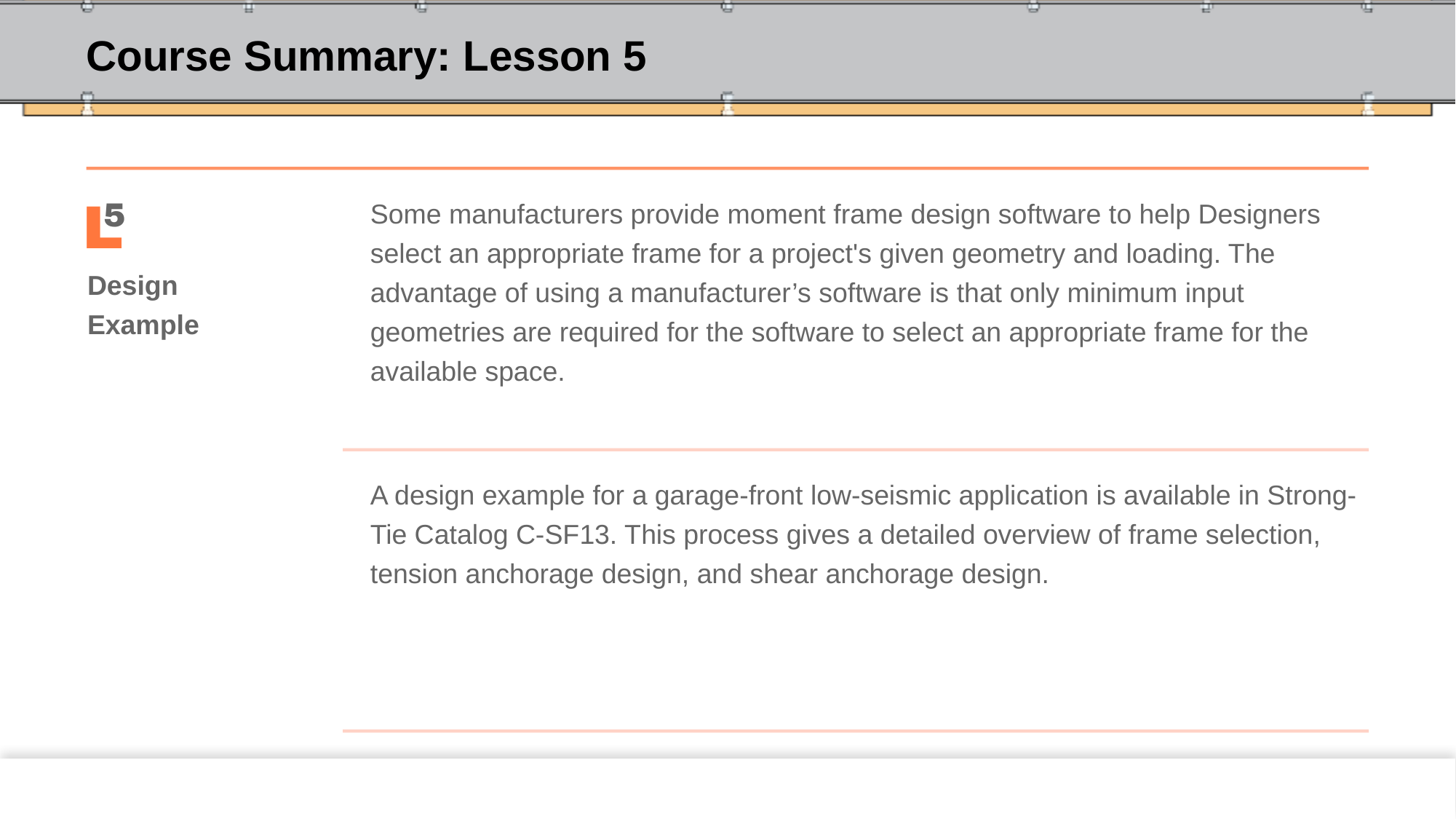

# Course Summary: Lesson 5

Some manufacturers provide moment frame design software to help Designers select an appropriate frame for a project's given geometry and loading. The advantage of using a manufacturer’s software is that only minimum input geometries are required for the software to select an appropriate frame for the available space.
A design example for a garage-front low-seismic application is available in Strong-Tie Catalog C-SF13. This process gives a detailed overview of frame selection, tension anchorage design, and shear anchorage design.
L
5
Design Example